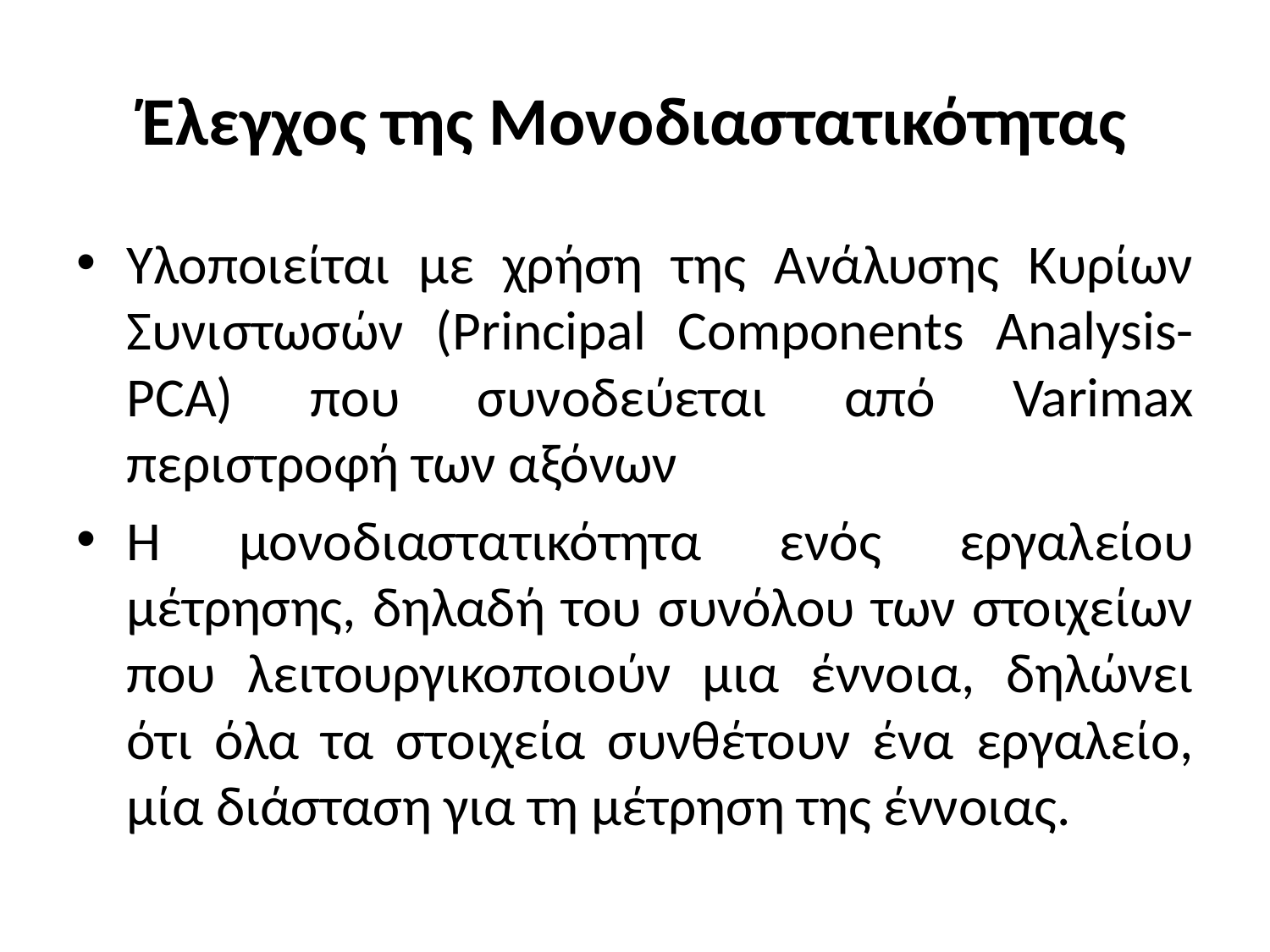

# Έλεγχος της Μονοδιαστατικότητας
Υλοποιείται με χρήση της Ανάλυσης Κυρίων Συνιστωσών (Principal Components Analysis-PCA) που συνοδεύεται από Varimax περιστροφή των αξόνων
Η μονοδιαστατικότητα ενός εργαλείου μέτρησης, δηλαδή του συνόλου των στοιχείων που λειτουργικοποιούν μια έννοια, δηλώνει ότι όλα τα στοιχεία συνθέτουν ένα εργαλείο, μία διάσταση για τη μέτρηση της έννοιας.